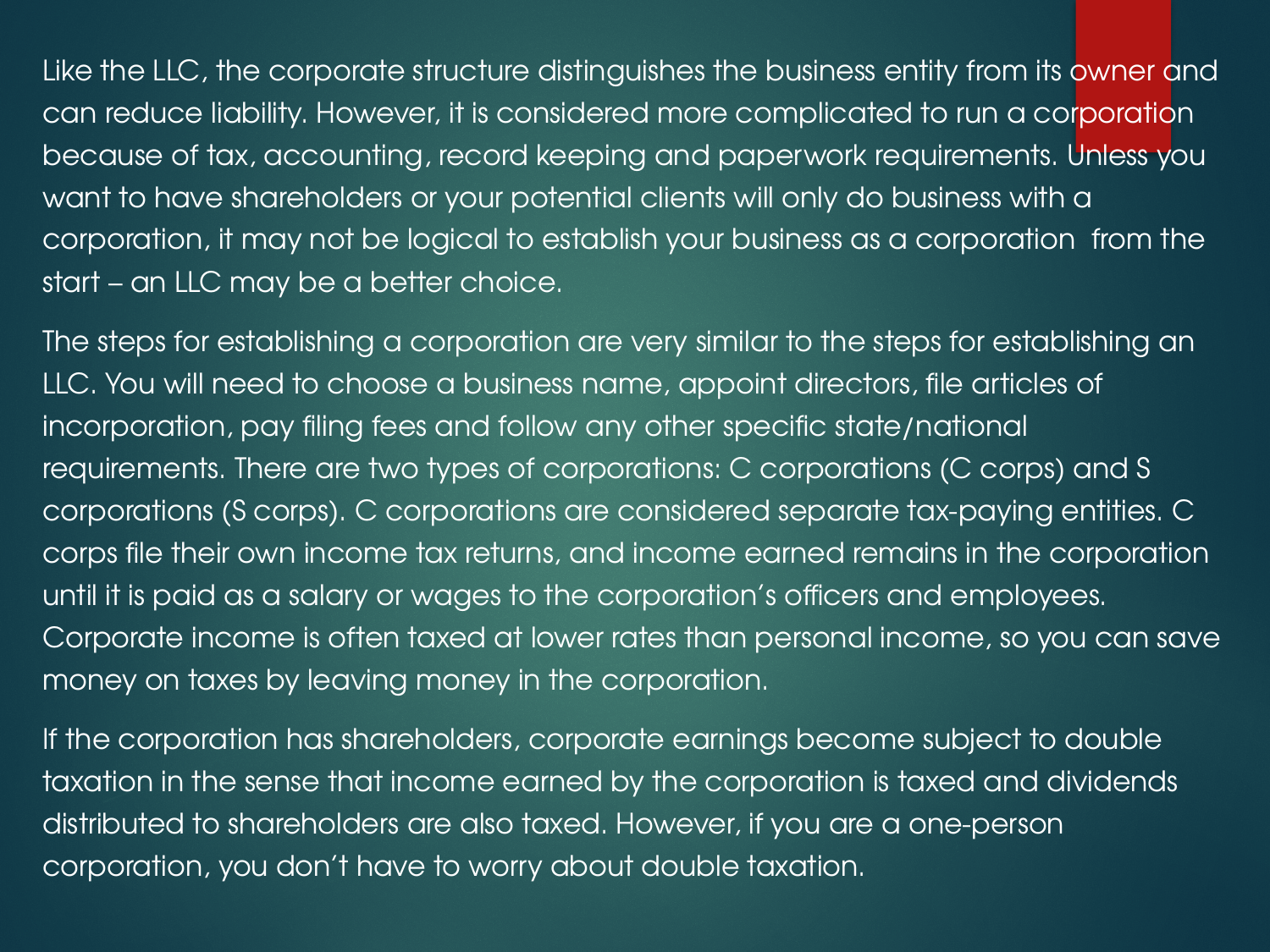

Like the LLC, the corporate structure distinguishes the business entity from its owner and can reduce liability. However, it is considered more complicated to run a corporation because of tax, accounting, record keeping and paperwork requirements. Unless you want to have shareholders or your potential clients will only do business with a corporation, it may not be logical to establish your business as a corporation  from the start – an LLC may be a better choice.
The steps for establishing a corporation are very similar to the steps for establishing an LLC. You will need to choose a business name, appoint directors, file articles of incorporation, pay filing fees and follow any other specific state/national  requirements. There are two types of corporations: C corporations (C corps) and S corporations (S corps). C corporations are considered separate tax-paying entities. C corps file their own income tax returns, and income earned remains in the corporation until it is paid as a salary or wages to the corporation’s officers and employees.  Corporate income is often taxed at lower rates than personal income, so you can save money on taxes by leaving money in the corporation.
If the corporation has shareholders, corporate earnings become subject to double taxation in the sense that income earned by the corporation is taxed and dividends distributed to shareholders are also taxed. However, if you are a one-person corporation, you don’t have to worry about double taxation.